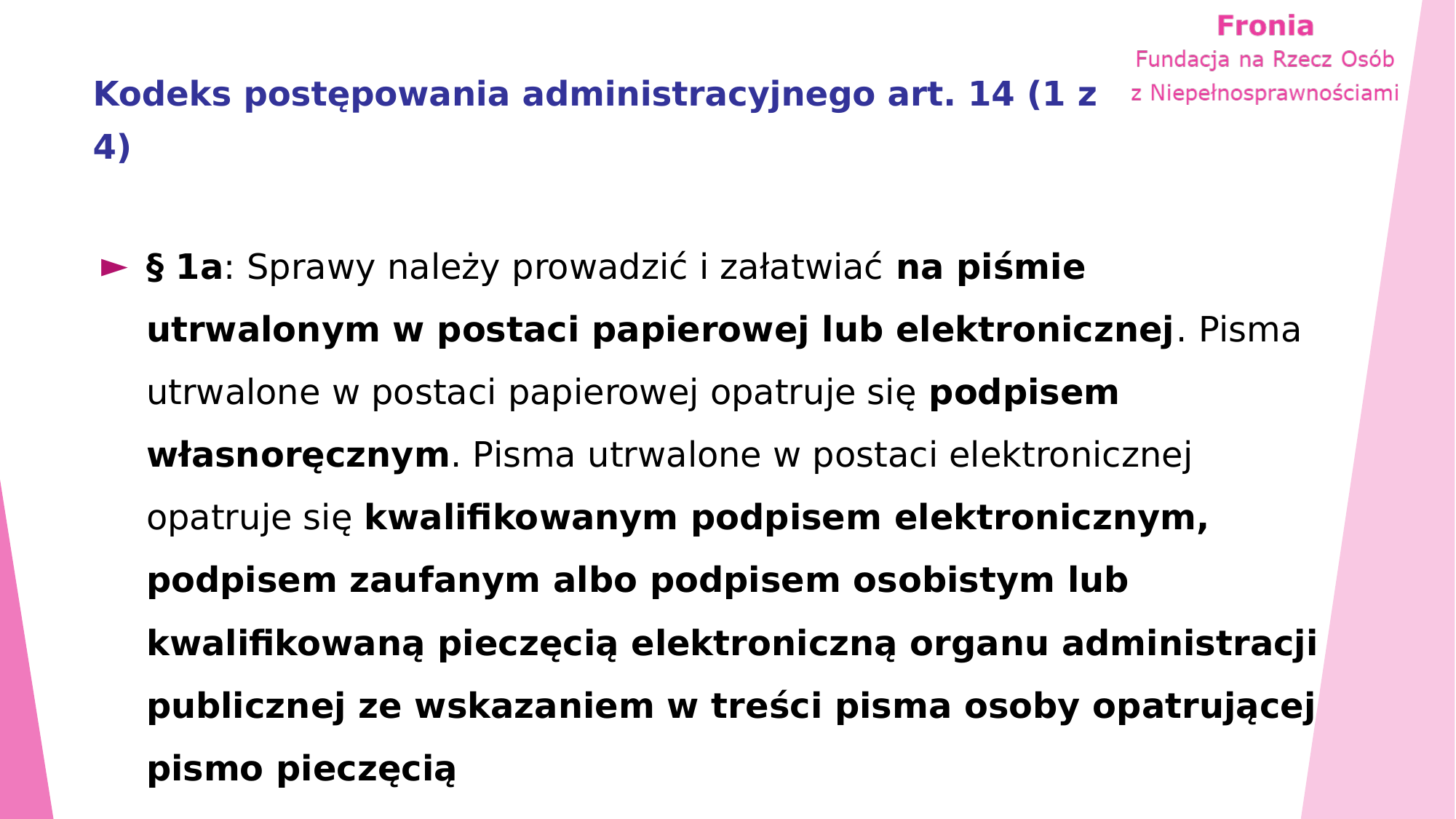

# Kodeks postępowania administracyjnego art. 14 (1 z 4)

§ 1a: Sprawy należy prowadzić i załatwiać na piśmie utrwalonym w postaci papierowej lub elektronicznej. Pisma utrwalone w postaci papierowej opatruje się podpisem własnoręcznym. Pisma utrwalone w postaci elektronicznej opatruje się kwalifikowanym podpisem elektronicznym, podpisem zaufanym albo podpisem osobistym lub kwalifikowaną pieczęcią elektroniczną organu administracji publicznej ze wskazaniem w treści pisma osoby opatrującej pismo pieczęcią